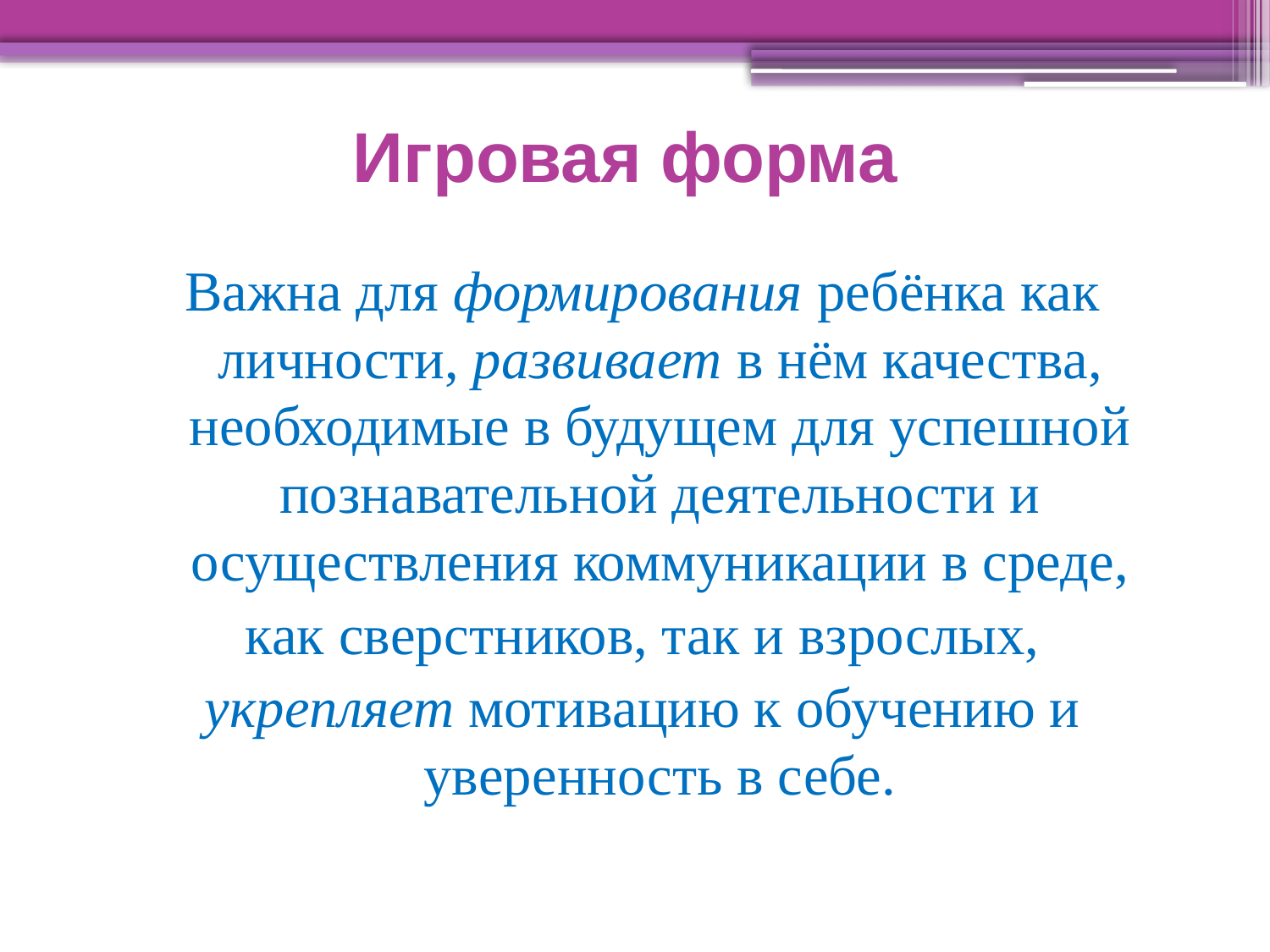

# Игровая форма
Важна для формирования ребёнка как личности, развивает в нём качества, необходимые в будущем для успешной познавательной деятельности и осуществления коммуникации в среде,
 как сверстников, так и взрослых,
укрепляет мотивацию к обучению и уверенность в себе.